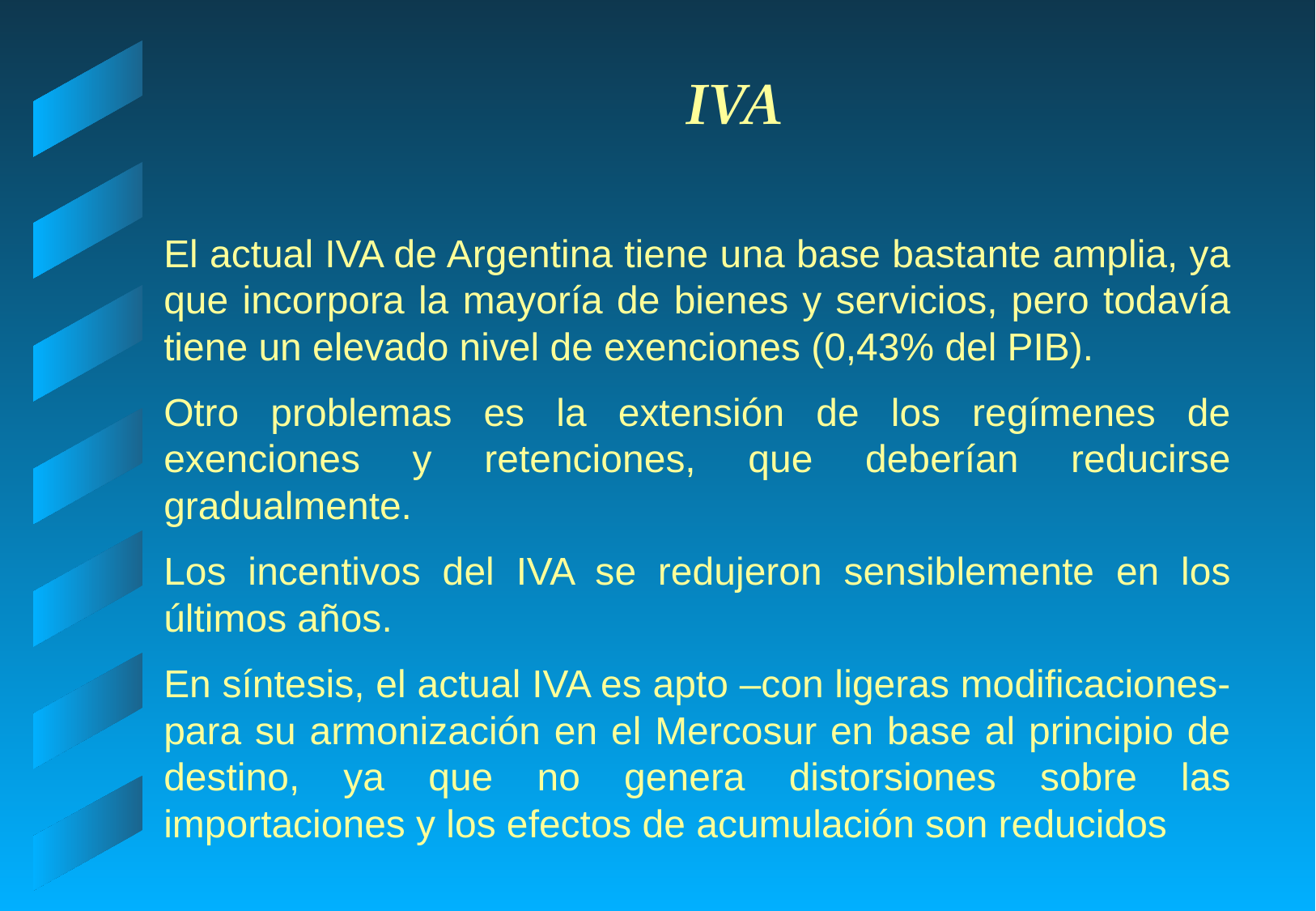

# IVA
El actual IVA de Argentina tiene una base bastante amplia, ya que incorpora la mayoría de bienes y servicios, pero todavía tiene un elevado nivel de exenciones (0,43% del PIB).
Otro problemas es la extensión de los regímenes de exenciones y retenciones, que deberían reducirse gradualmente.
Los incentivos del IVA se redujeron sensiblemente en los últimos años.
En síntesis, el actual IVA es apto –con ligeras modificaciones- para su armonización en el Mercosur en base al principio de destino, ya que no genera distorsiones sobre las importaciones y los efectos de acumulación son reducidos